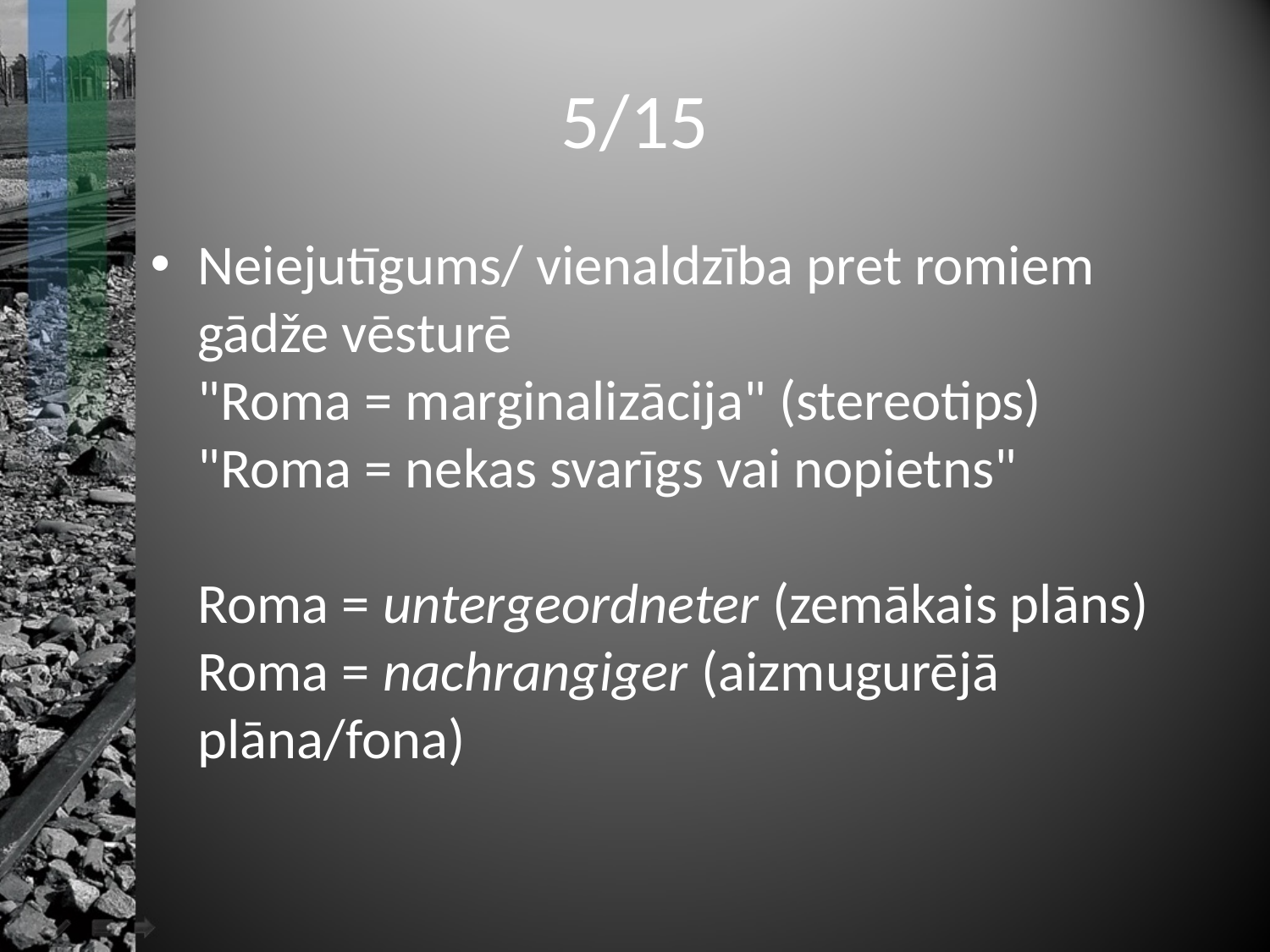

# 5/15
Neiejutīgums/ vienaldzība pret romiem gādže vēsturē
"Roma = marginalizācija" (stereotips)
"Roma = nekas svarīgs vai nopietns"
Roma = untergeordneter (zemākais plāns)
Roma = nachrangiger (aizmugurējā plāna/fona)